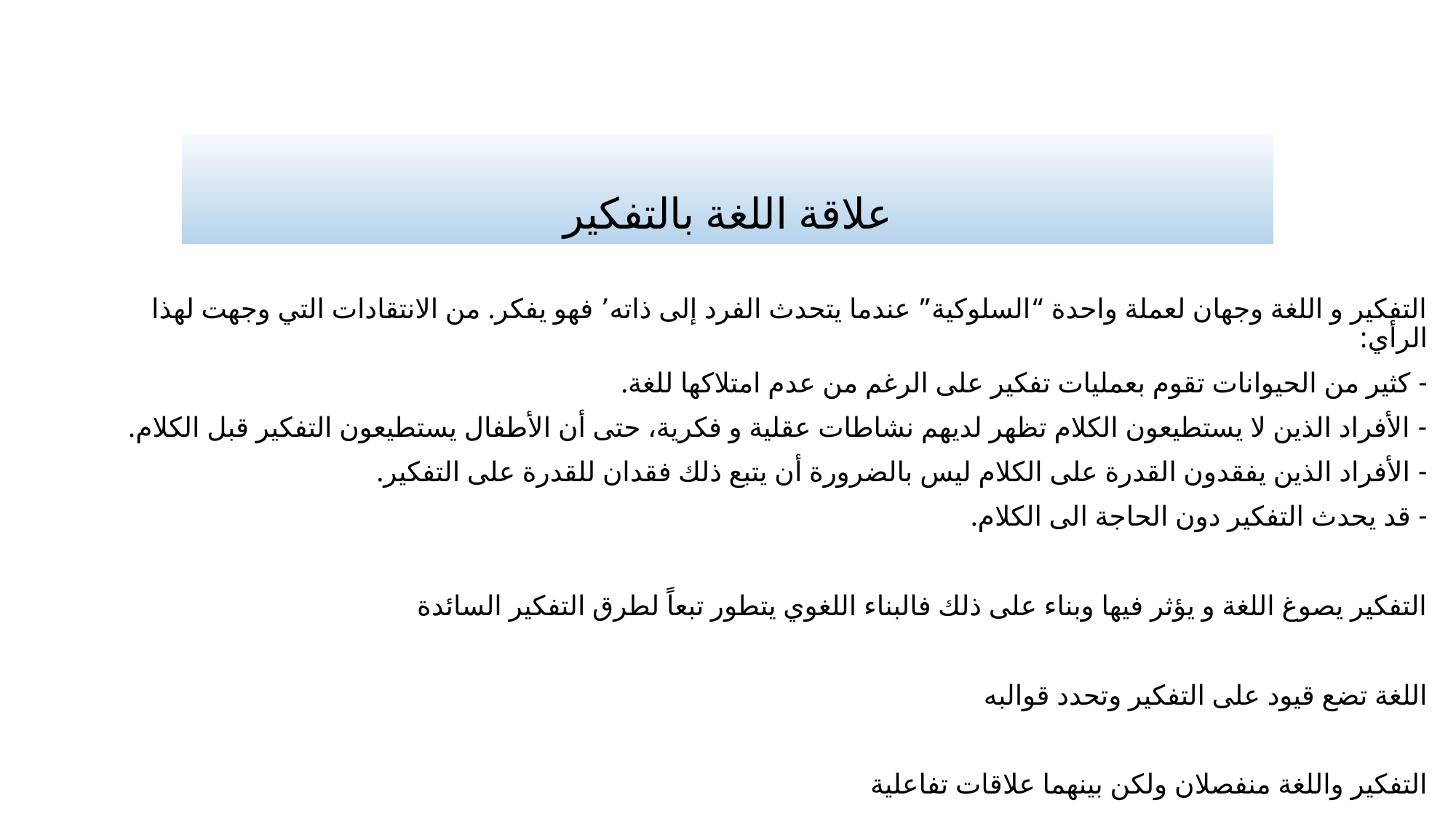

# علاقة اللغة بالتفكير
التفكير و اللغة وجهان لعملة واحدة “السلوكية” عندما يتحدث الفرد إلى ذاته٬ فهو يفكر. من الانتقادات التي وجهت لهذا الرأي:
- كثير من الحيوانات تقوم بعمليات تفكير على الرغم من عدم امتلاكها للغة.
- الأفراد الذين لا يستطيعون الكلام تظهر لديهم نشاطات عقلية و فكرية، حتى أن الأطفال يستطيعون التفكير قبل الكلام.
- الأفراد الذين يفقدون القدرة على الكلام ليس بالضرورة أن يتبع ذلك فقدان للقدرة على التفكير.
- قد يحدث التفكير دون الحاجة الى الكلام.

التفكير يصوغ اللغة و يؤثر فيها وبناء على ذلك فالبناء اللغوي يتطور تبعاً لطرق التفكير السائدة

اللغة تضع قيود على التفكير وتحدد قوالبه

التفكير واللغة منفصلان ولكن بينهما علاقات تفاعلية